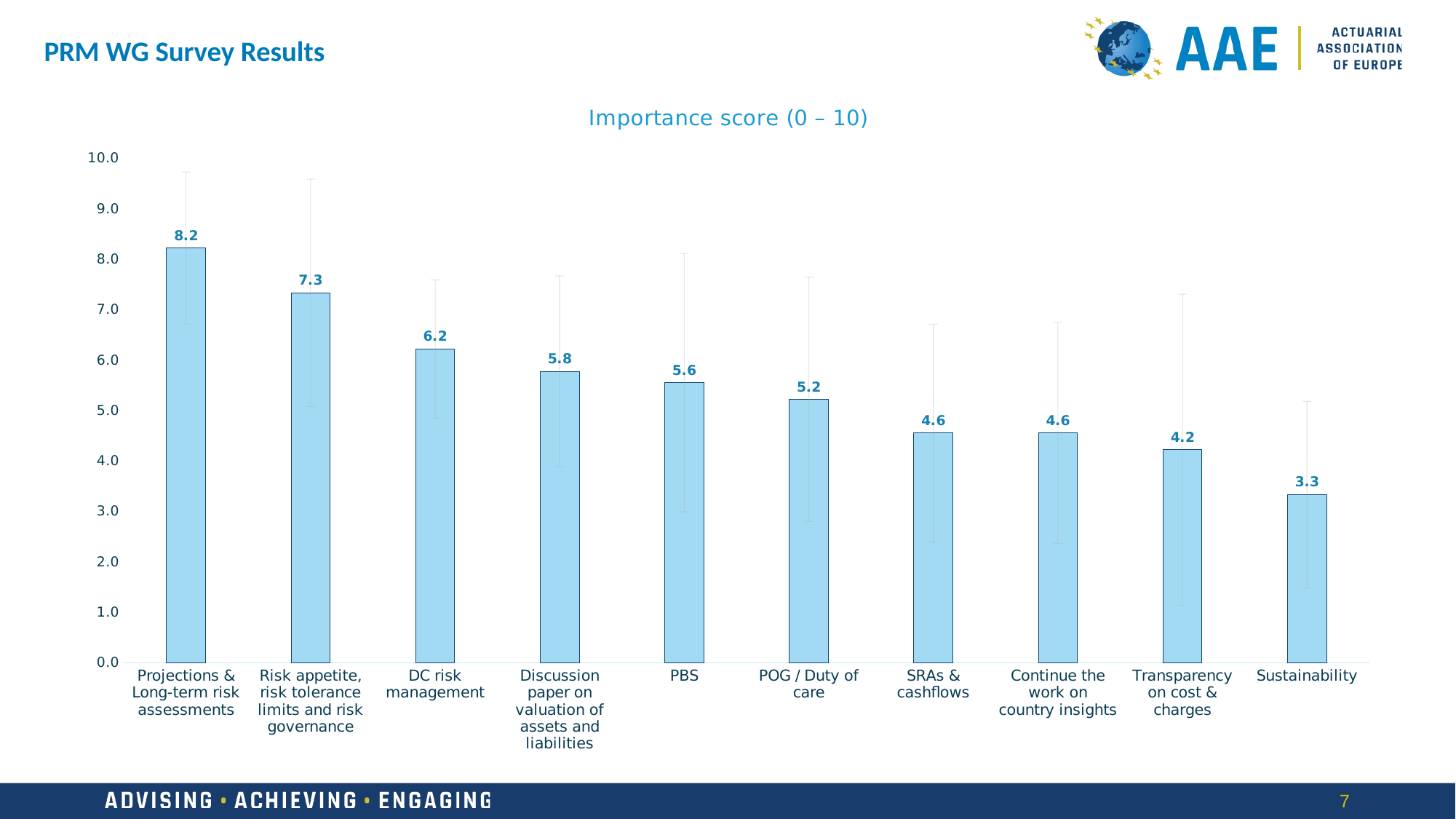

PRM WG Survey Results

### Chart: Importance score (0 – 10)

| Category | Score |
|---|---|
| Projections & Long-term risk assessments | 8.221400000000001 |
| Risk appetite, risk tolerance limits and risk governance | 7.332599999999999 |
| DC risk management | 6.2216 |
| Discussion paper on valuation of assets and liabilities | 5.777200000000001 |
| PBS | 5.555 |
| POG / Duty of care | 5.2217 |
| SRAs & cashflows | 4.5551 |
| Continue the work on country insights | 4.5551 |
| Transparency on cost & charges | 4.221800000000001 |
| Sustainability | 3.3329999999999997 |
7